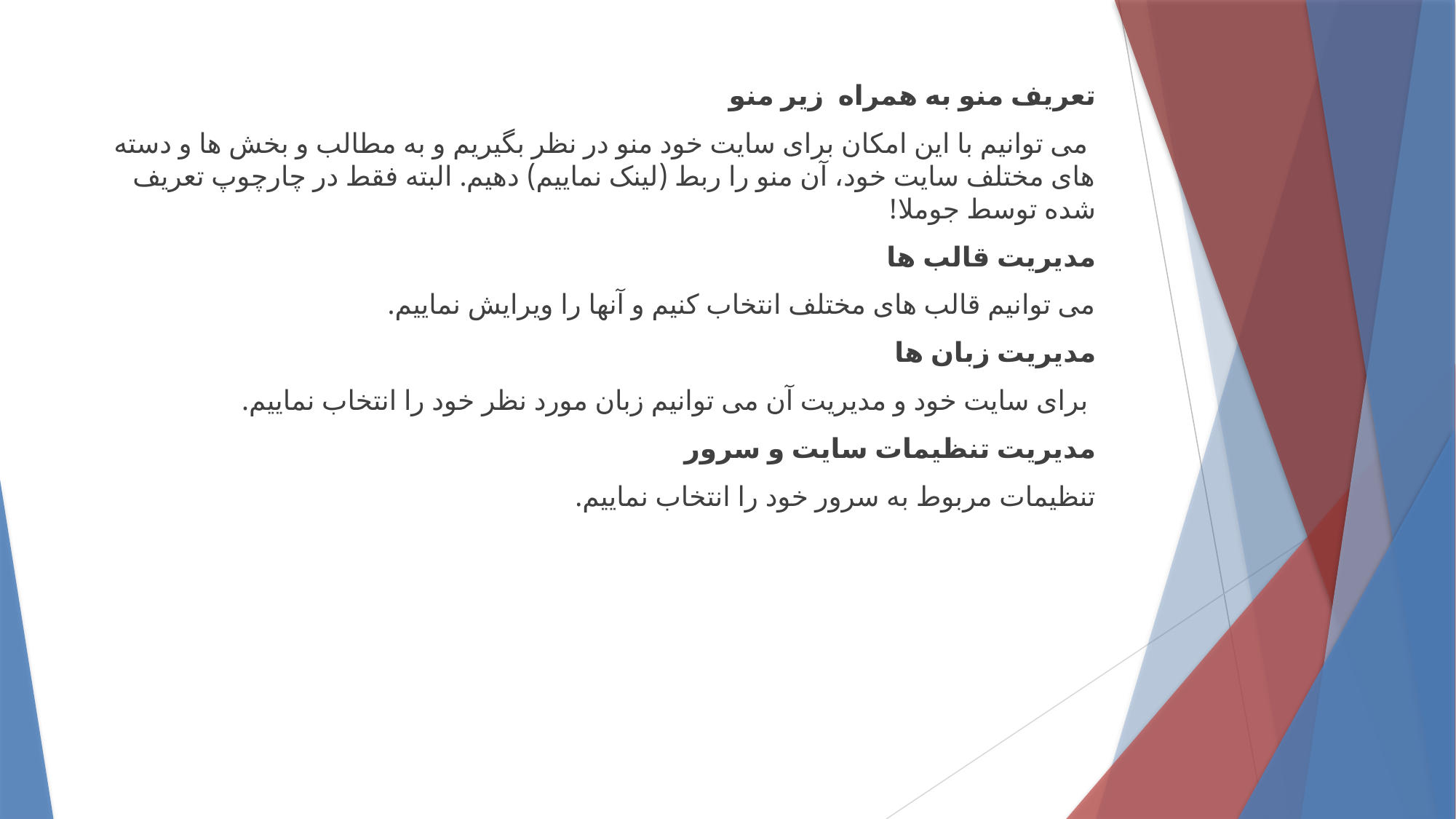

تعریف منو به همراه  زیر منو
 می توانیم با این امکان برای سایت خود منو در نظر بگیریم و به مطالب و بخش ها و دسته های مختلف سایت خود، آن منو را ربط (لینک نماییم) دهیم. البته فقط در چارچوپ تعریف شده توسط جوملا!
مدیریت قالب ها
می توانیم قالب های مختلف انتخاب کنیم و آنها را ویرایش نماییم.
مدیریت زبان ها
 برای سایت خود و مدیریت آن می توانیم زبان مورد نظر خود را انتخاب نماییم.
مدیریت تنظیمات سایت و سرور
تنظیمات مربوط به سرور خود را انتخاب نماییم.